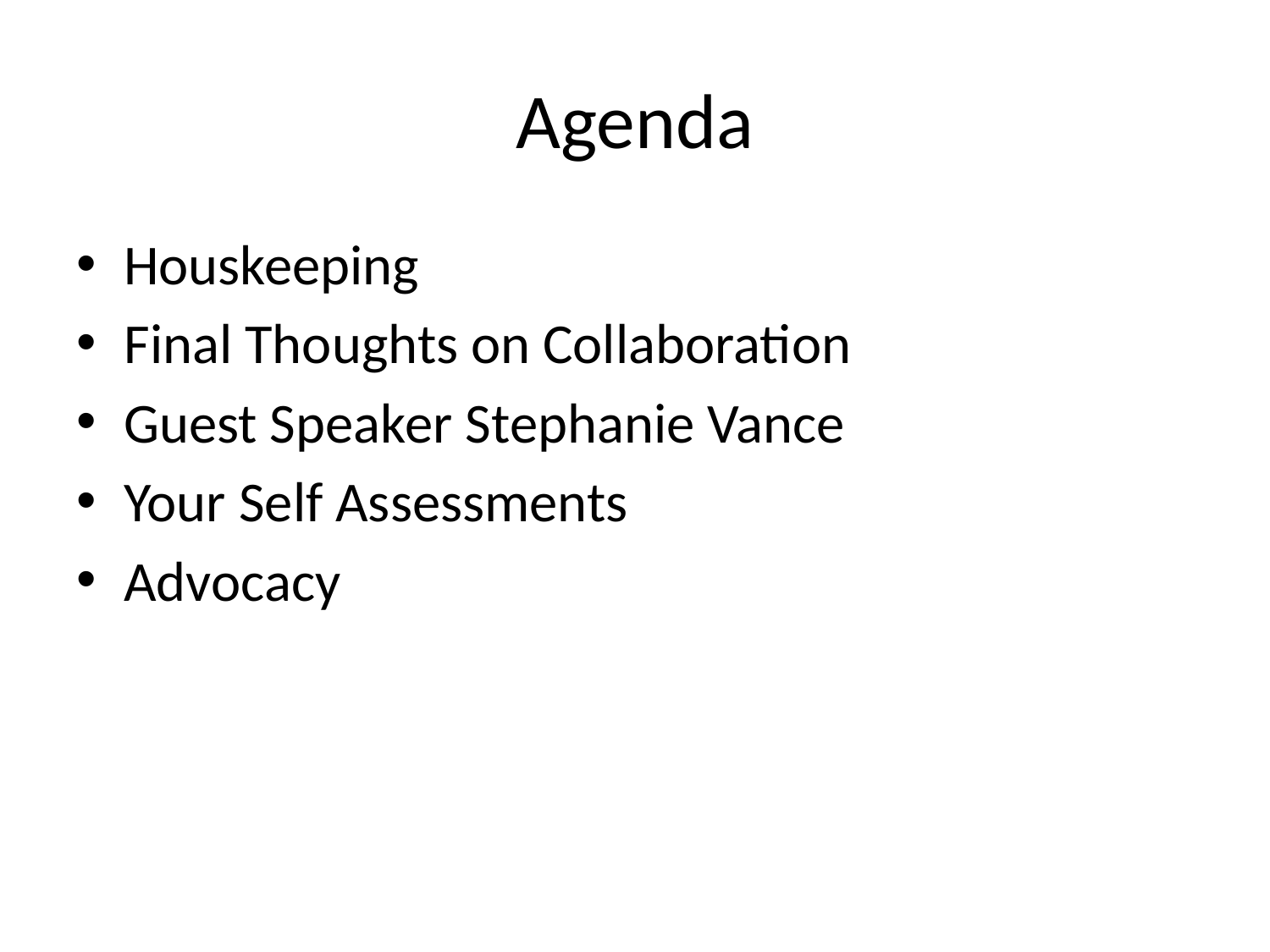

# Agenda
Houskeeping
Final Thoughts on Collaboration
Guest Speaker Stephanie Vance
Your Self Assessments
Advocacy